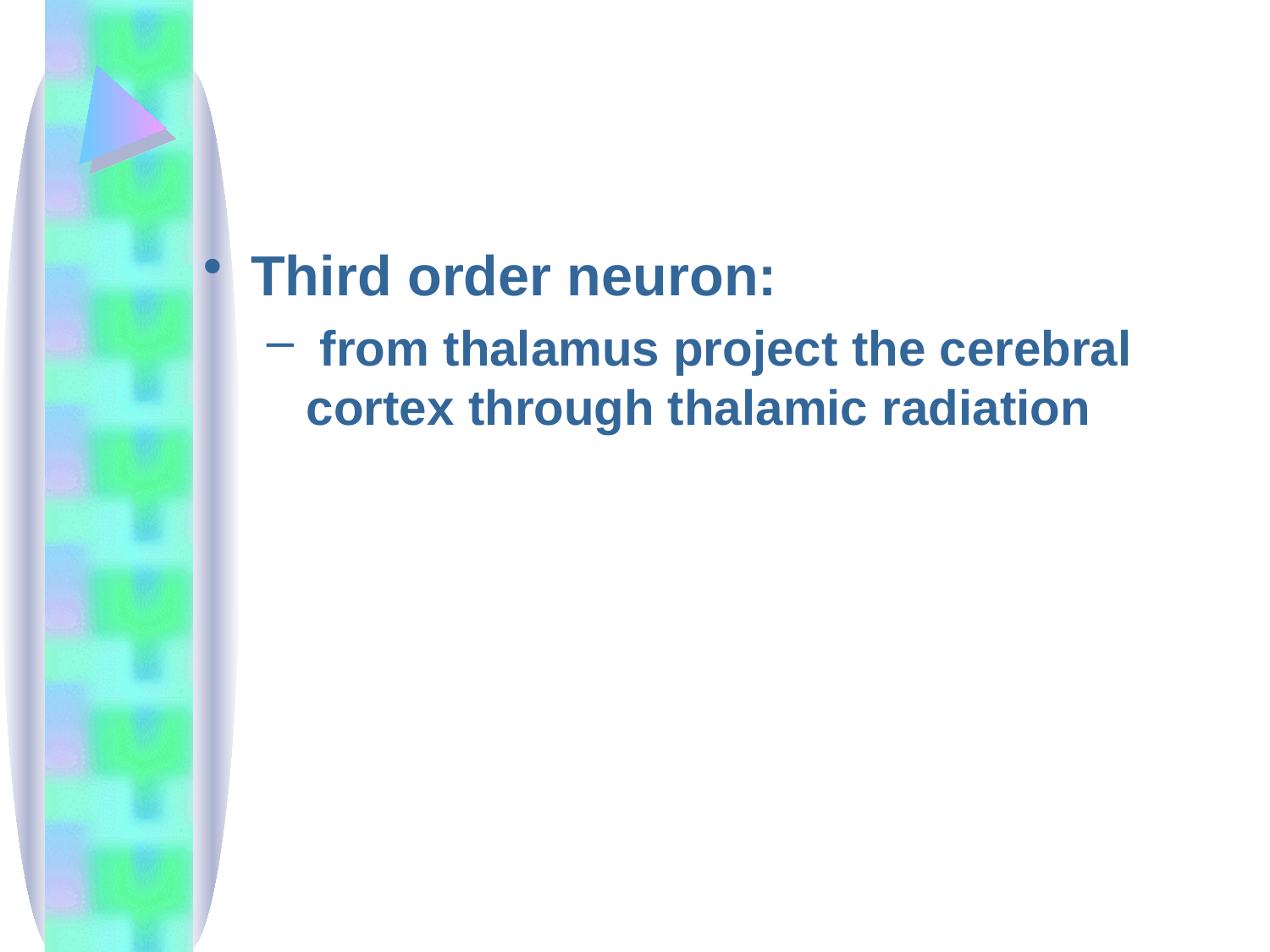

#
Third order neuron:
 from thalamus project the cerebral cortex through thalamic radiation